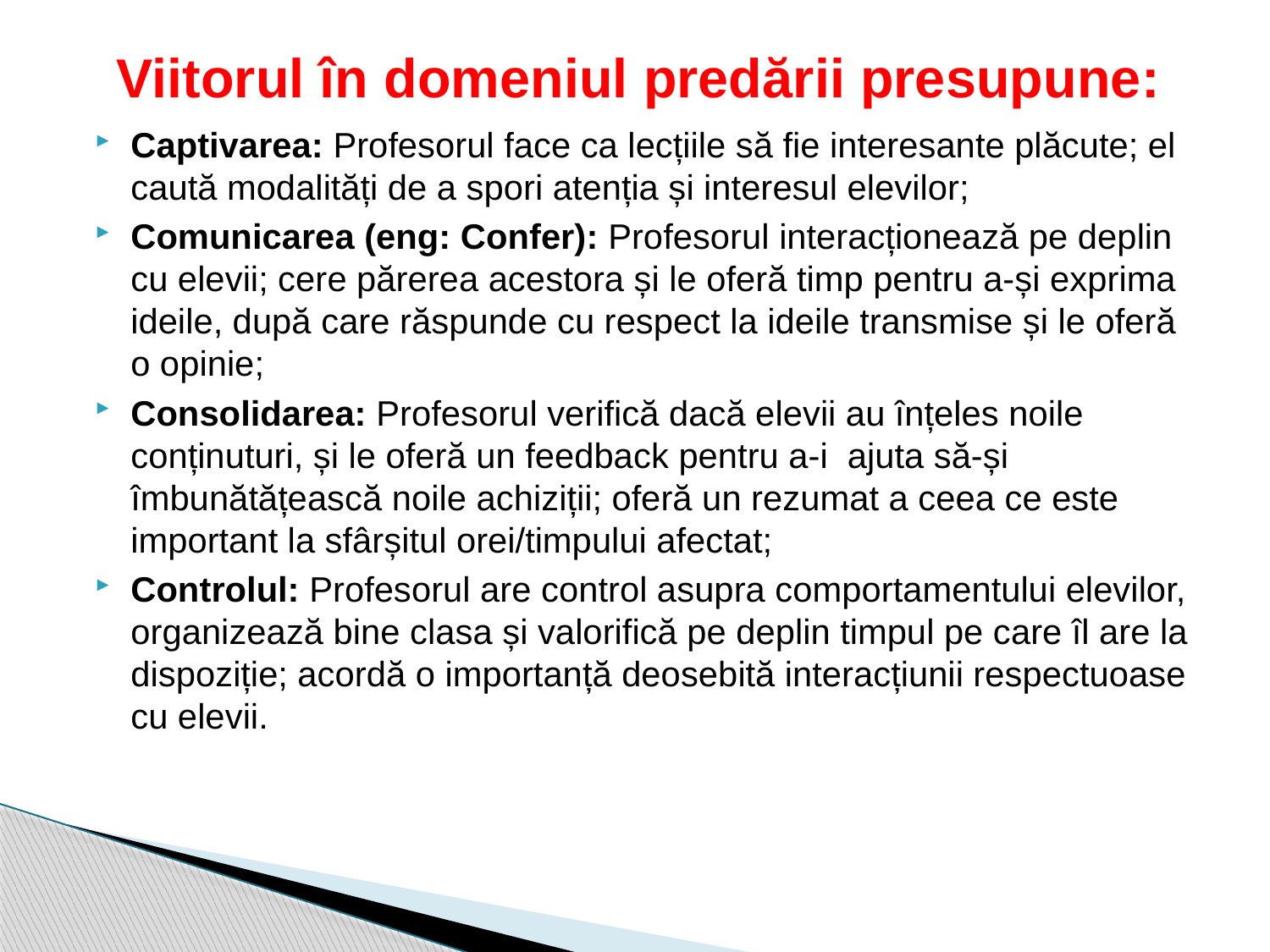

Viitorul în domeniul predării presupune:
Captivarea: Profesorul face ca lecțiile să fie interesante plăcute; el caută modalități de a spori atenția și interesul elevilor;
Comunicarea (eng: Confer): Profesorul interacționează pe deplin cu elevii; cere părerea acestora și le oferă timp pentru a-și exprima ideile, după care răspunde cu respect la ideile transmise și le oferă o opinie;
Consolidarea: Profesorul verifică dacă elevii au înțeles noile conținuturi, și le oferă un feedback pentru a-i  ajuta să-și îmbunătățească noile achiziții; oferă un rezumat a ceea ce este important la sfârșitul orei/timpului afectat;
Controlul: Profesorul are control asupra comportamentului elevilor, organizează bine clasa și valorifică pe deplin timpul pe care îl are la dispoziție; acordă o importanță deosebită interacțiunii respectuoase cu elevii.